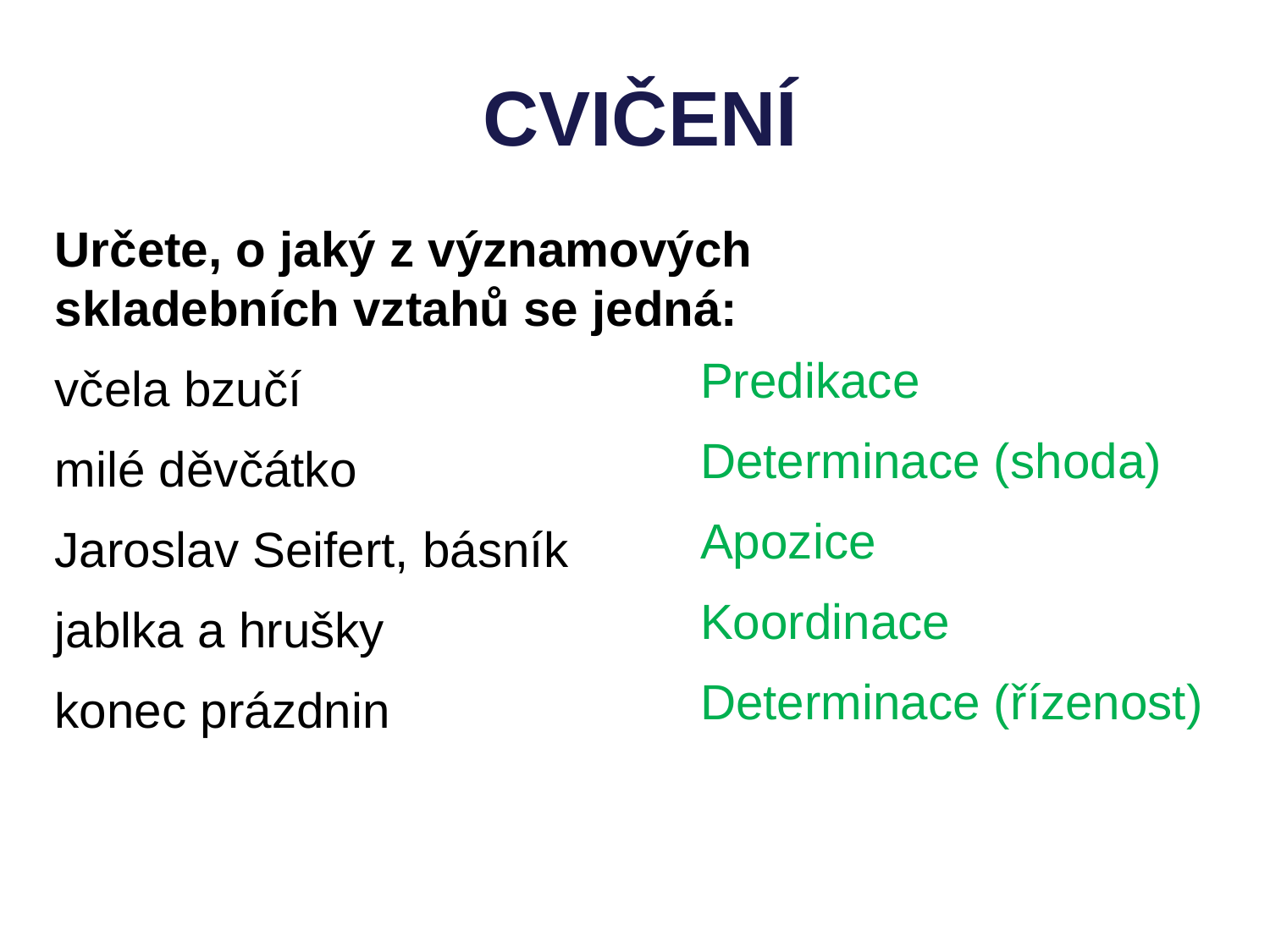

CVIČENÍ
Určete, o jaký z významových skladebních vztahů se jedná:
včela bzučí
milé děvčátko
Jaroslav Seifert, básník
jablka a hrušky
konec prázdnin
Predikace
Determinace (shoda)
Apozice
Koordinace
Determinace (řízenost)